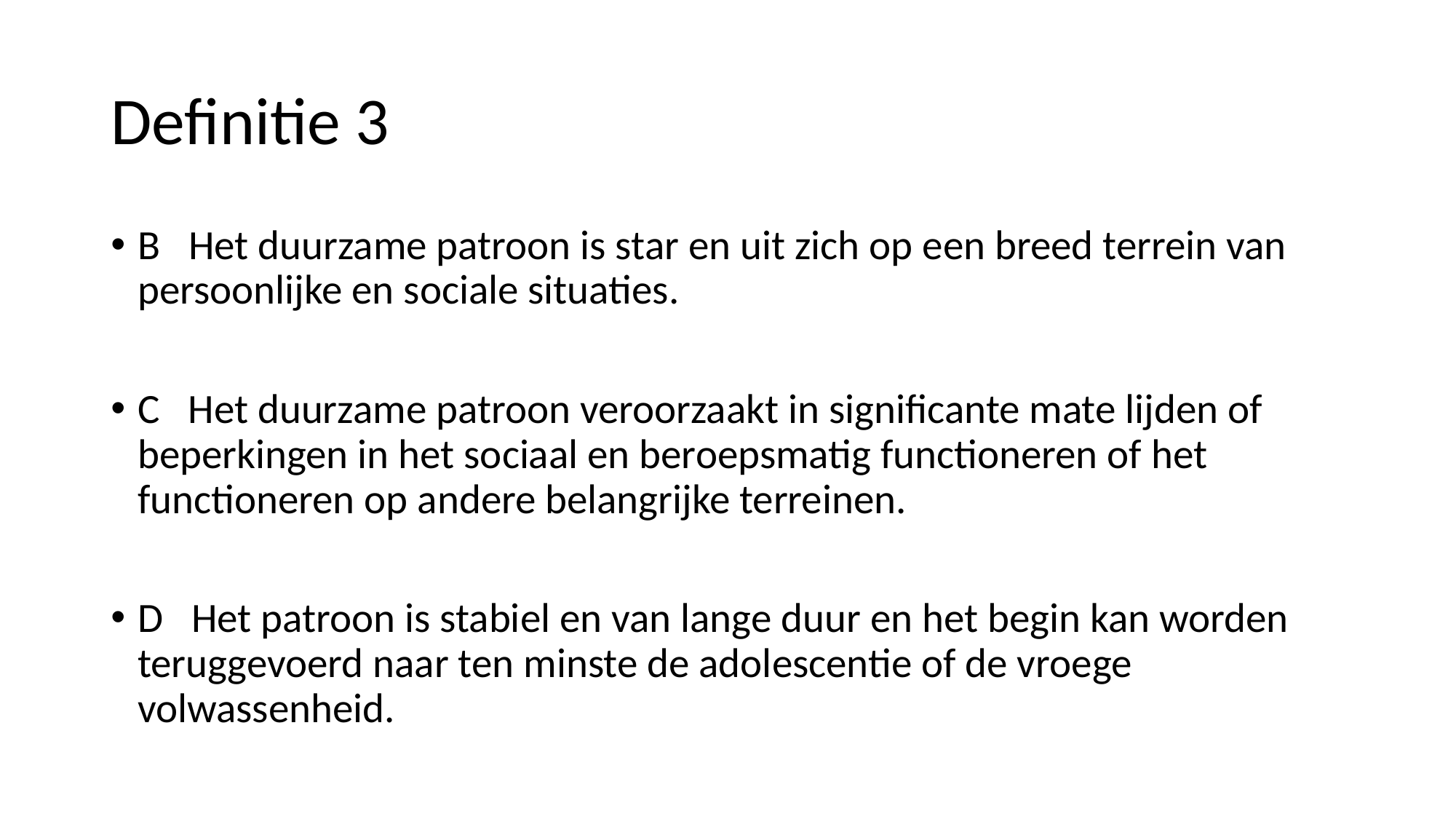

# Definitie 3
B   Het duurzame patroon is star en uit zich op een breed terrein van persoonlijke en sociale situaties.

C   Het duurzame patroon veroorzaakt in significante mate lijden of beperkingen in het sociaal en beroepsmatig functioneren of het functioneren op andere belangrijke terreinen.

D   Het patroon is stabiel en van lange duur en het begin kan worden teruggevoerd naar ten minste de adolescentie of de vroege volwassenheid.